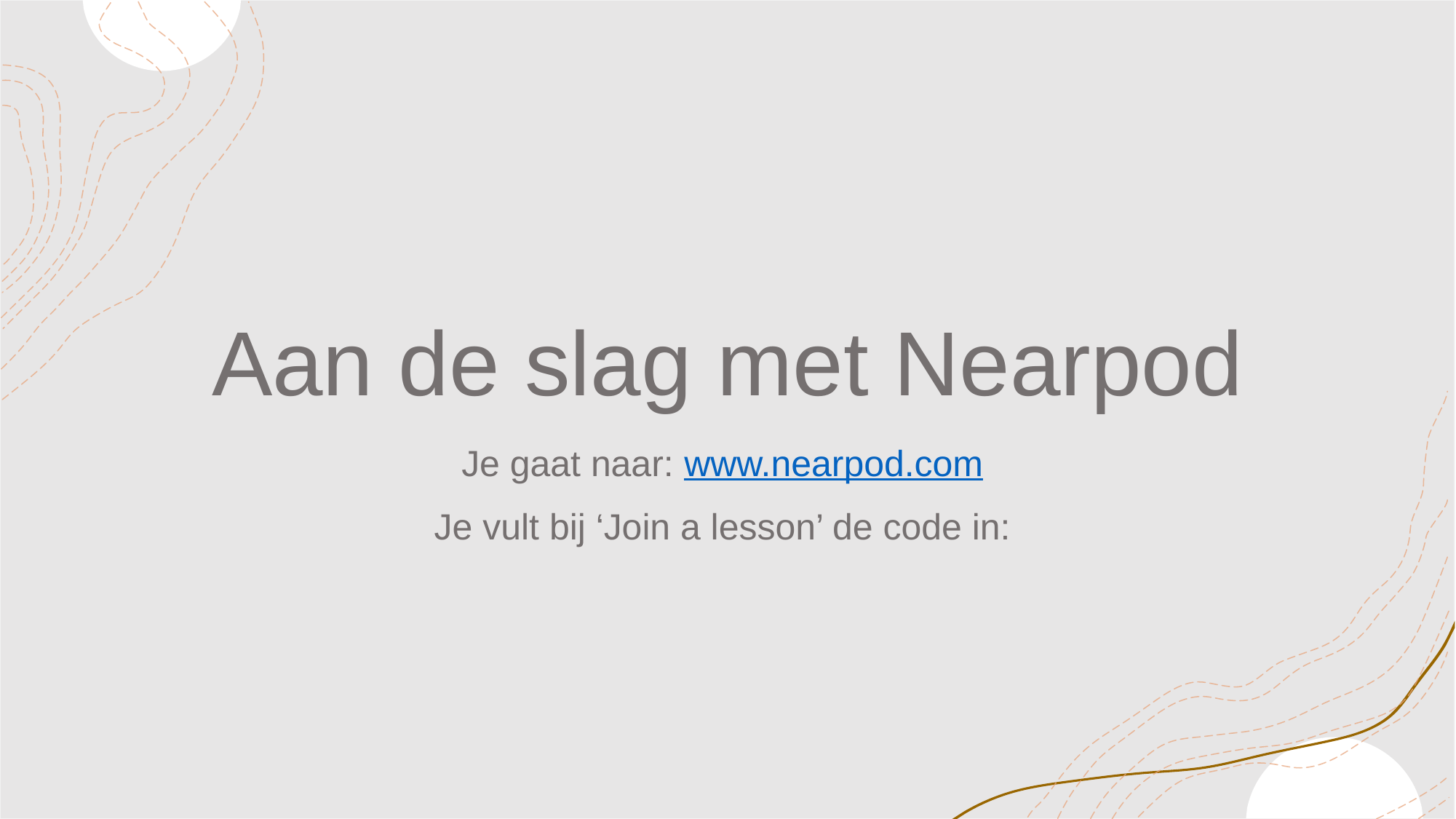

# Aan de slag met Nearpod
Je gaat naar: www.nearpod.com
Je vult bij ‘Join a lesson’ de code in: